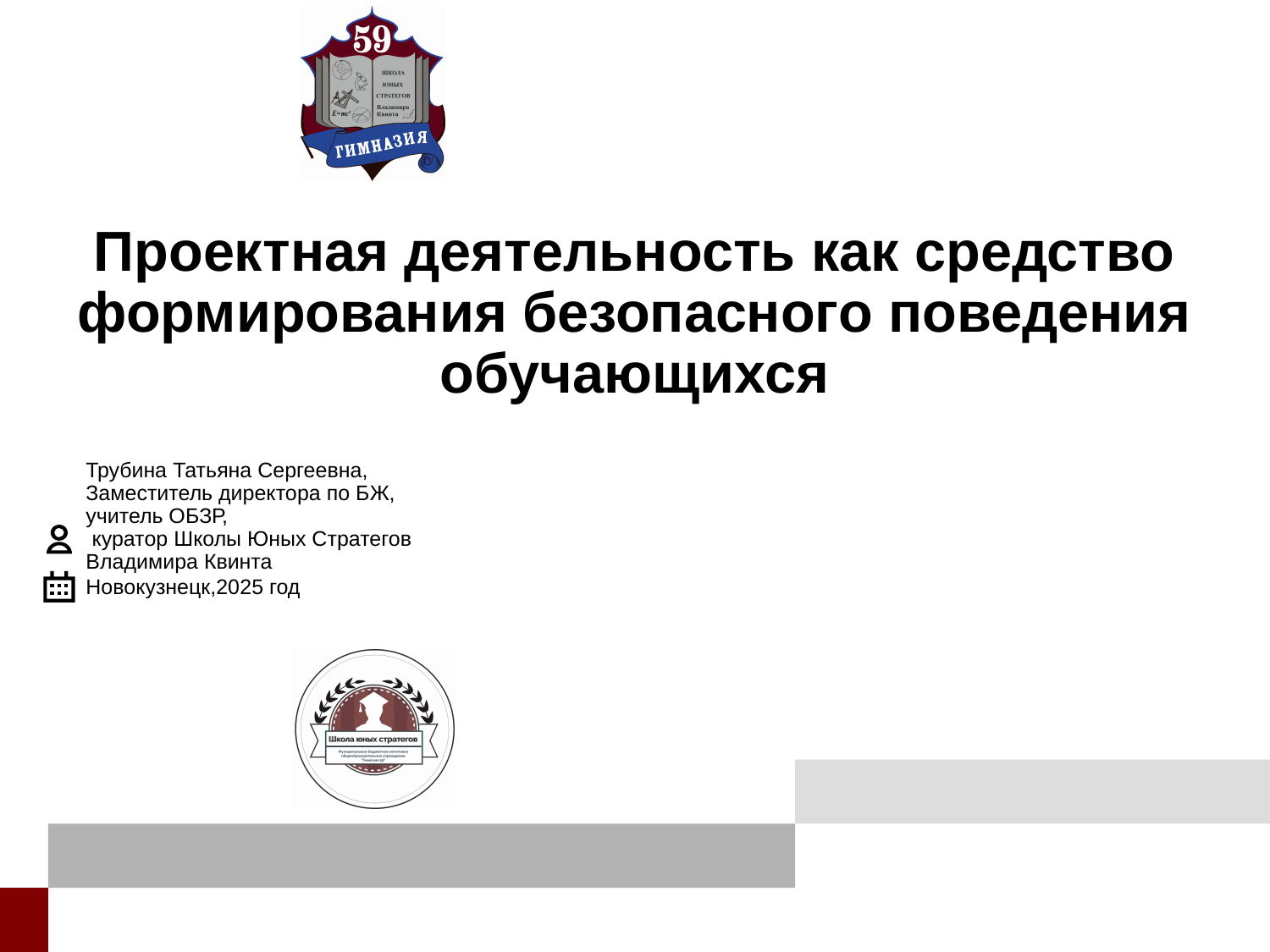

# Проектная деятельность как средство формирования безопасного поведения обучающихся
Трубина Татьяна Сергеевна,
Заместитель директора по БЖ,
учитель ОБЗР,
 куратор Школы Юных Стратегов
Владимира Квинта

Новокузнецк,2025 год